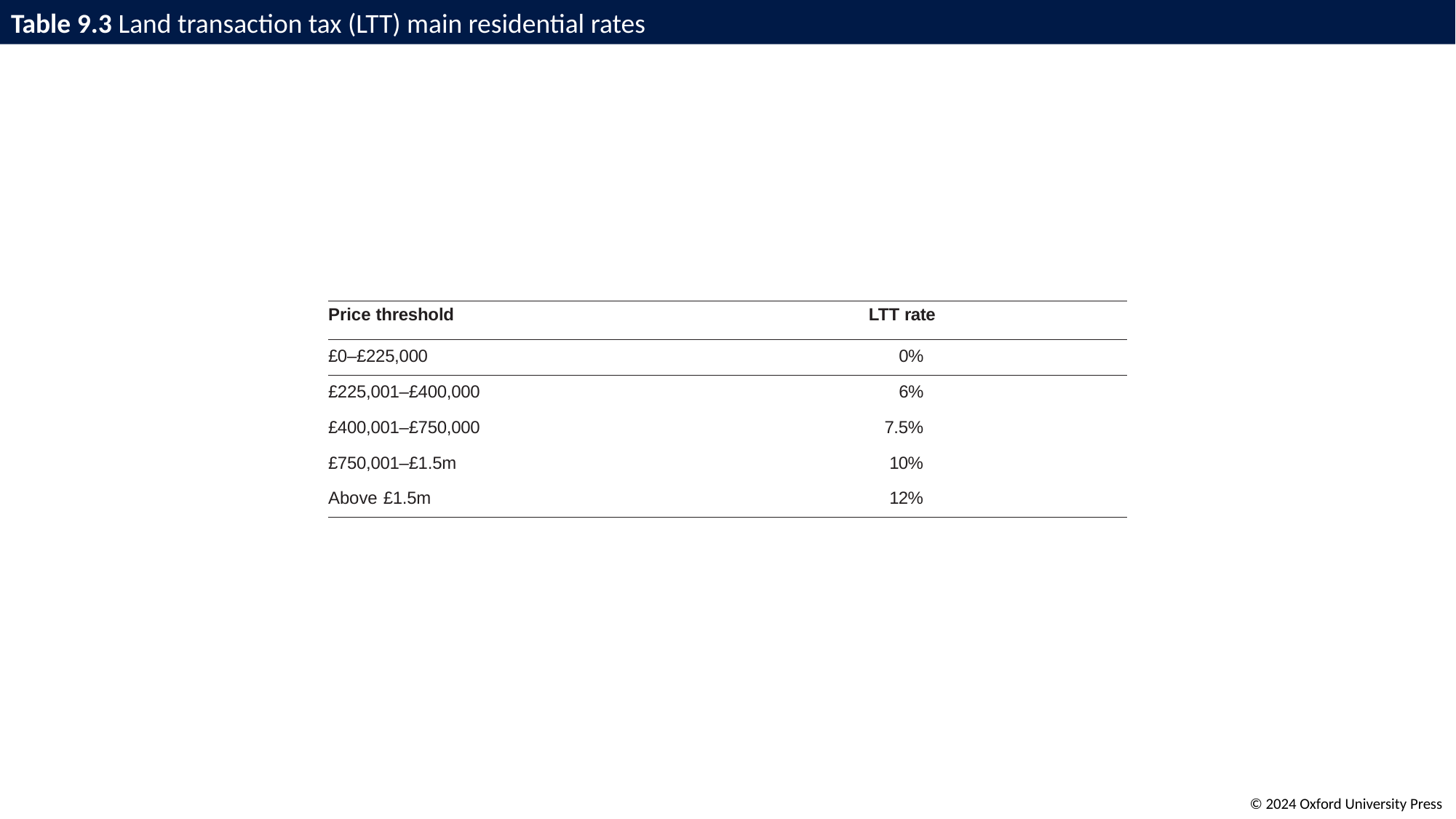

# Table 9.3 Land transaction tax (LTT) main residential rates
| Price threshold | LTT rate |
| --- | --- |
| £0–£225,000 | 0% |
| £225,001–£400,000 | 6% |
| £400,001–£750,000 | 7.5% |
| £750,001–£1.5m | 10% |
| Above £1.5m | 12% |